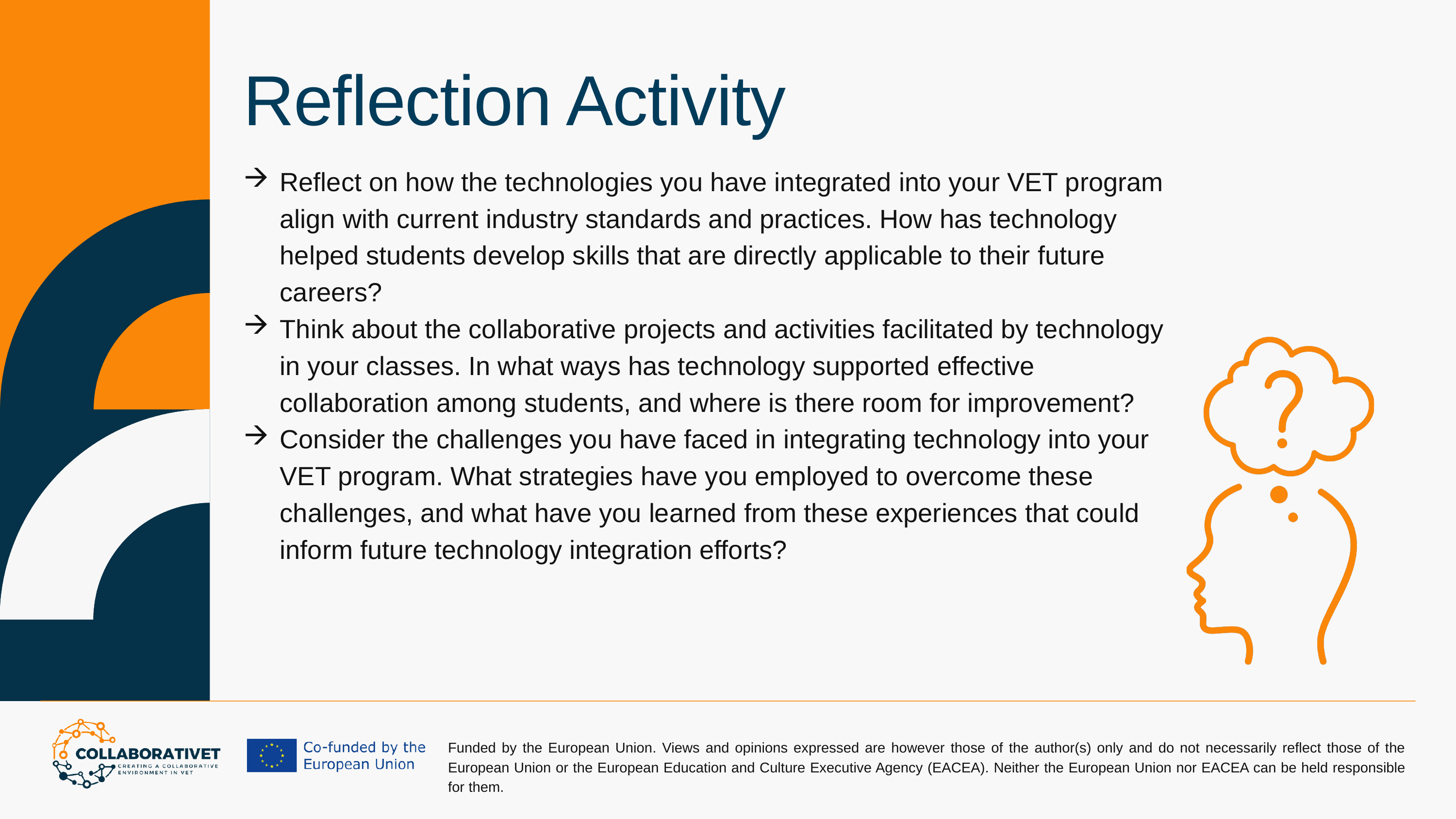

Reflection Activity
Reflect on how the technologies you have integrated into your VET program align with current industry standards and practices. How has technology helped students develop skills that are directly applicable to their future careers?
Think about the collaborative projects and activities facilitated by technology in your classes. In what ways has technology supported effective collaboration among students, and where is there room for improvement?
Consider the challenges you have faced in integrating technology into your VET program. What strategies have you employed to overcome these challenges, and what have you learned from these experiences that could inform future technology integration efforts?

Funded by the European Union. Views and opinions expressed are however those of the author(s) only and do not necessarily reflect those of the European Union or the European Education and Culture Executive Agency (EACEA). Neither the European Union nor EACEA can be held responsible for them.